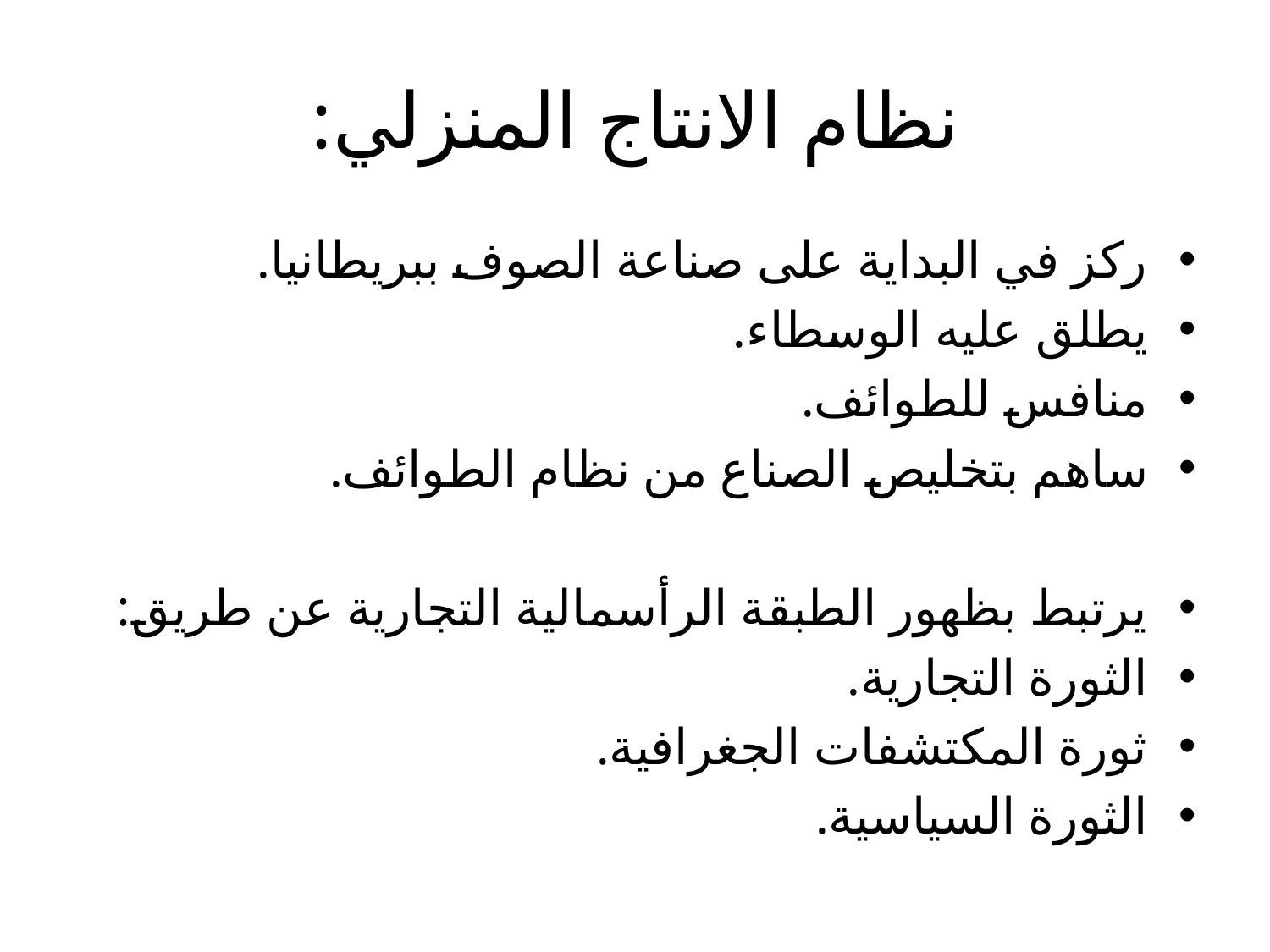

# نظام الانتاج المنزلي:
ركز في البداية على صناعة الصوف ببريطانيا.
يطلق عليه الوسطاء.
منافس للطوائف.
ساهم بتخليص الصناع من نظام الطوائف.

يرتبط بظهور الطبقة الرأسمالية التجارية عن طريق:
الثورة التجارية.
ثورة المكتشفات الجغرافية.
الثورة السياسية.